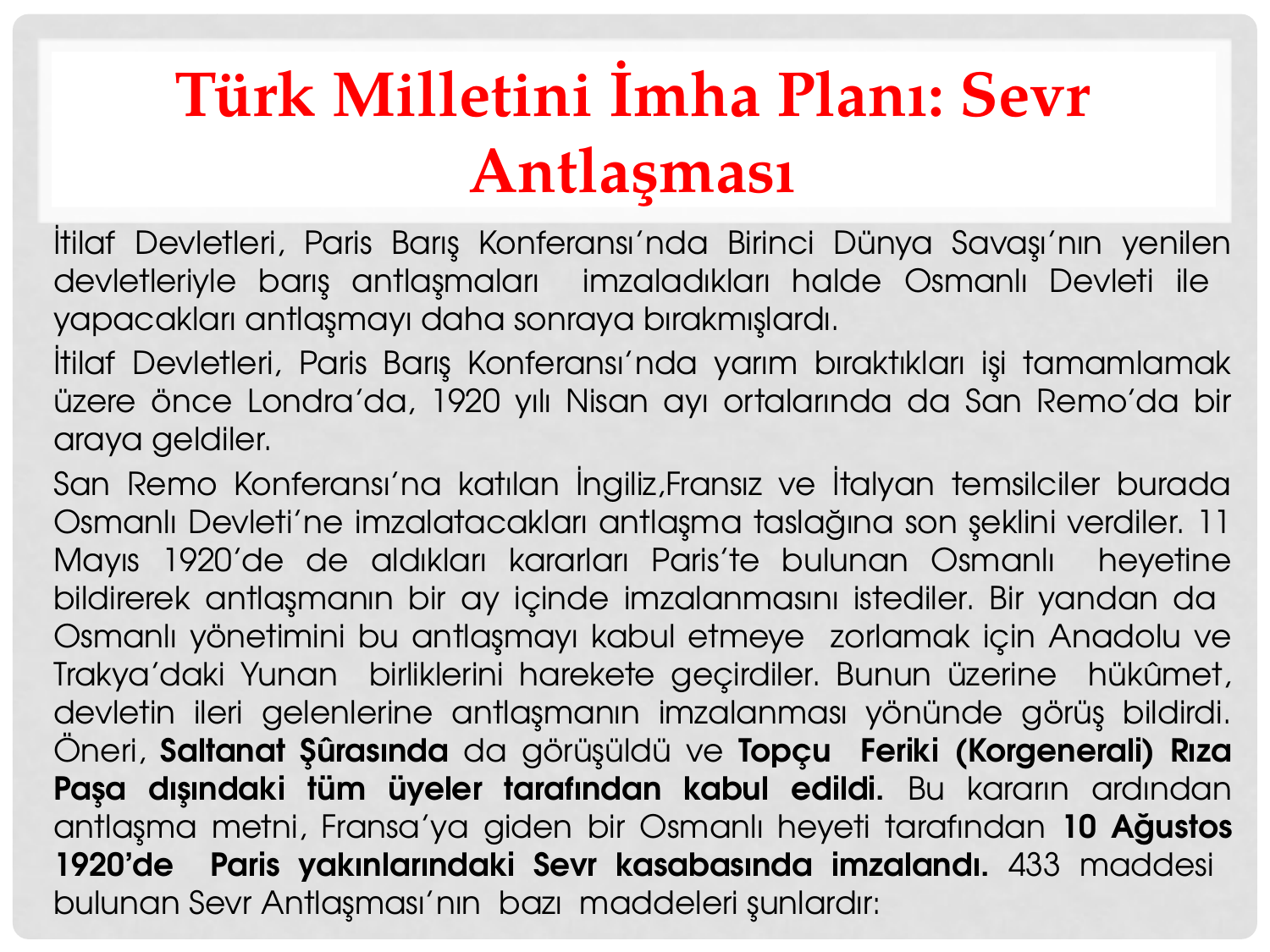

# Türk Milletini İmha Planı: Sevr Antlaşması
İtilaf Devletleri, Paris Barış Konferansı’nda Birinci Dünya Savaşı’nın yenilen devletleriyle barış antlaşmaları  imzaladıkları halde Osmanlı Devleti ile  yapacakları antlaşmayı daha sonraya bırakmışlardı.
İtilaf Devletleri, Paris Barış Konferansı’nda yarım bıraktıkları işi tamamlamak üzere önce Londra’da, 1920 yılı Nisan ayı ortalarında da San Remo’da bir araya geldiler.
San Remo Konferansı’na katılan İngiliz,Fransız ve İtalyan temsilciler burada Osmanlı Devleti’ne imzalatacakları antlaşma taslağına son şeklini verdiler. 11 Mayıs 1920’de de aldıkları kararları Paris’te bulunan Osmanlı  heyetine bildirerek antlaşmanın bir ay içinde imzalanmasını istediler. Bir yandan da  Osmanlı yönetimini bu antlaşmayı kabul etmeye  zorlamak için Anadolu ve Trakya’daki Yunan  birliklerini harekete geçirdiler. Bunun üzerine  hükûmet, devletin ileri gelenlerine antlaşmanın imzalanması yönünde görüş bildirdi. Öneri, Saltanat Şûrasında da görüşüldü ve Topçu  Feriki (Korgenerali) Rıza Paşa dışındaki tüm üyeler tarafından kabul edildi. Bu kararın ardından antlaşma metni, Fransa’ya giden bir Osmanlı heyeti tarafından 10 Ağustos 1920’de  Paris yakınlarındaki Sevr kasabasında imzalandı. 433 maddesi  bulunan Sevr Antlaşması’nın  bazı  maddeleri şunlardır: